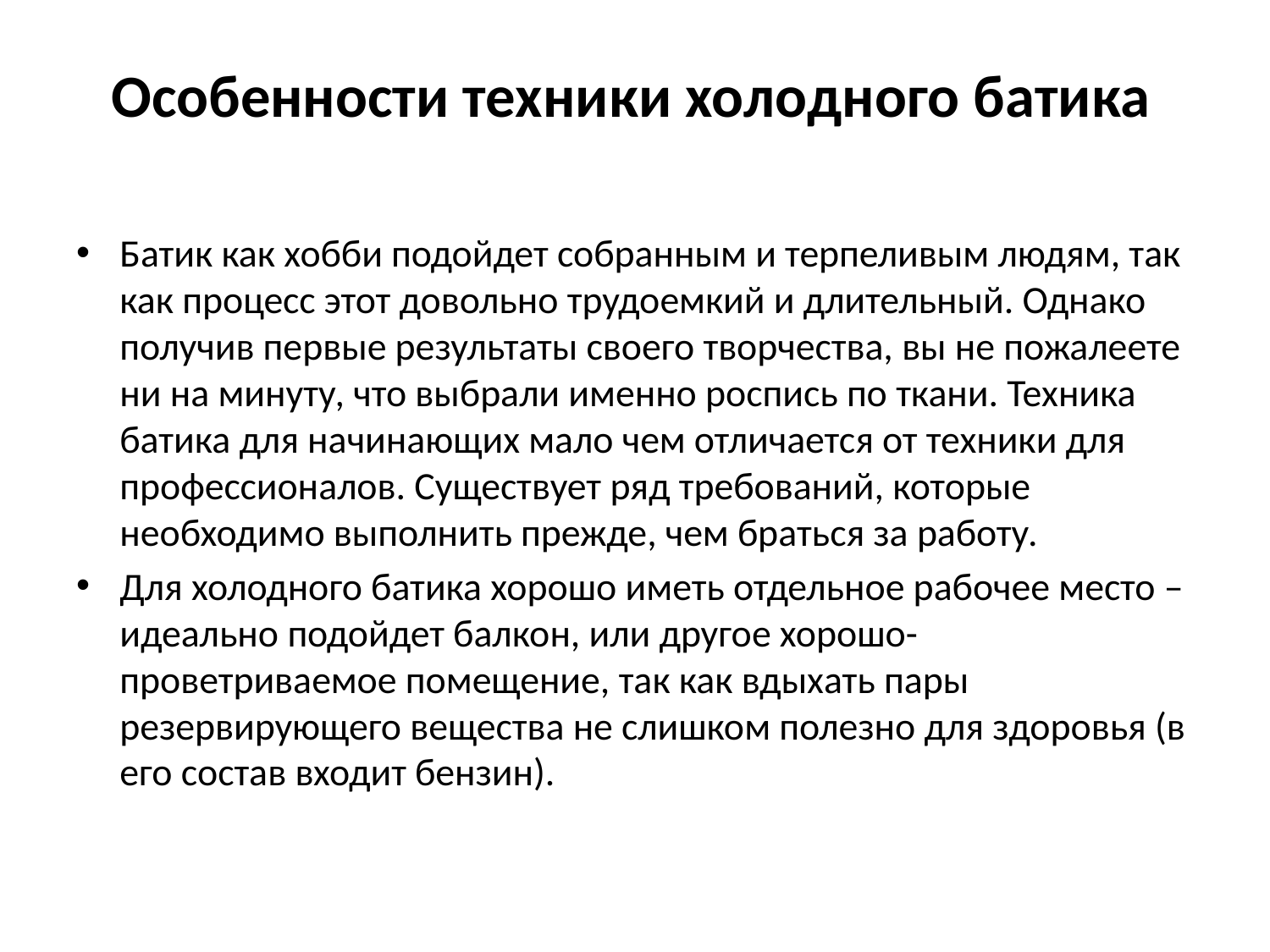

# Особенности техники холодного батика
Батик как хобби подойдет собранным и терпеливым людям, так как процесс этот довольно трудоемкий и длительный. Однако получив первые результаты своего творчества, вы не пожалеете ни на минуту, что выбрали именно роспись по ткани. Техника батика для начинающих мало чем отличается от техники для профессионалов. Существует ряд требований, которые необходимо выполнить прежде, чем браться за работу.
Для холодного батика хорошо иметь отдельное рабочее место – идеально подойдет балкон, или другое хорошо-проветриваемое помещение, так как вдыхать пары резервирующего вещества не слишком полезно для здоровья (в его состав входит бензин).